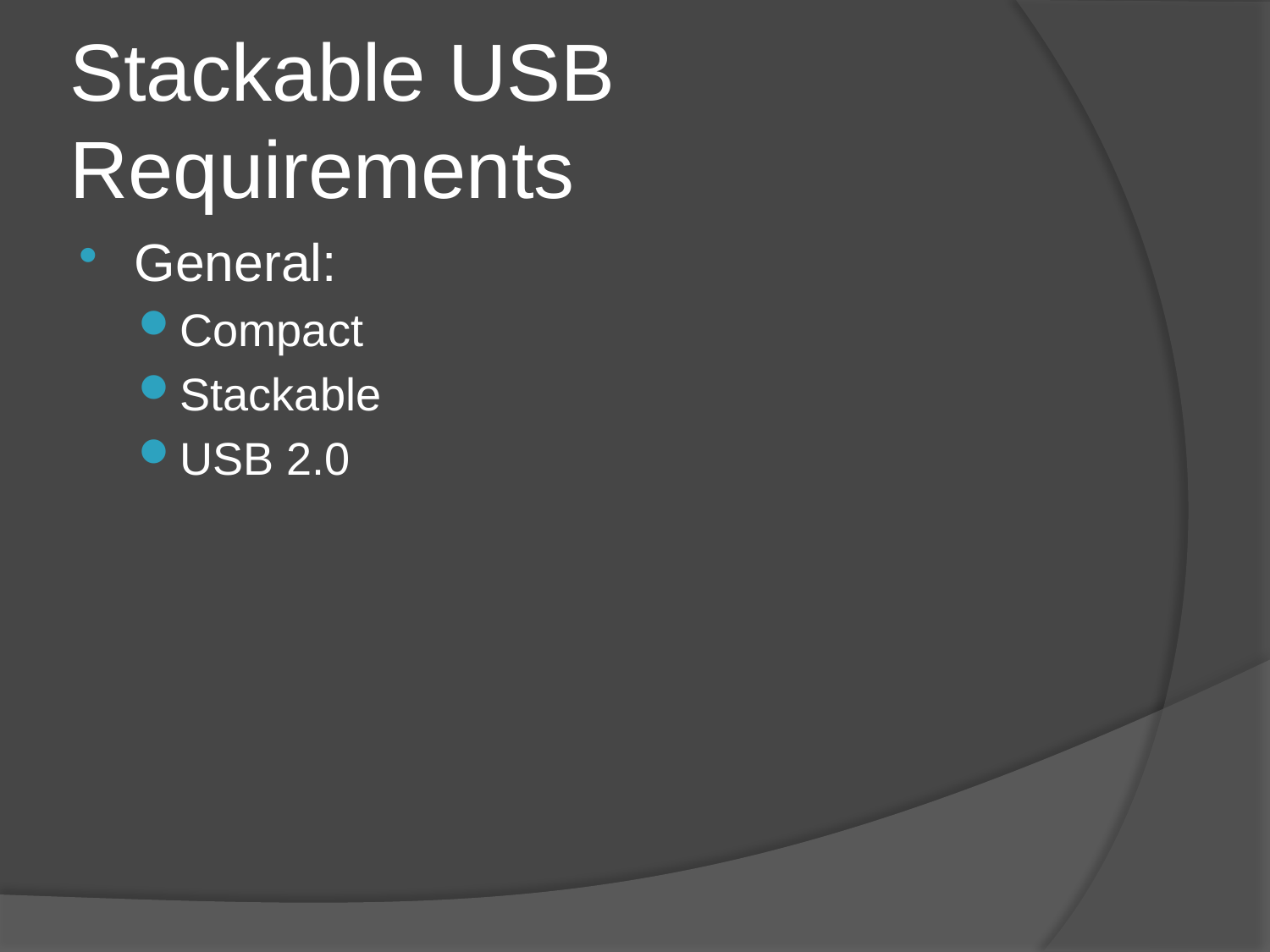

# Stackable USB Requirements
General:
Compact
Stackable
USB 2.0